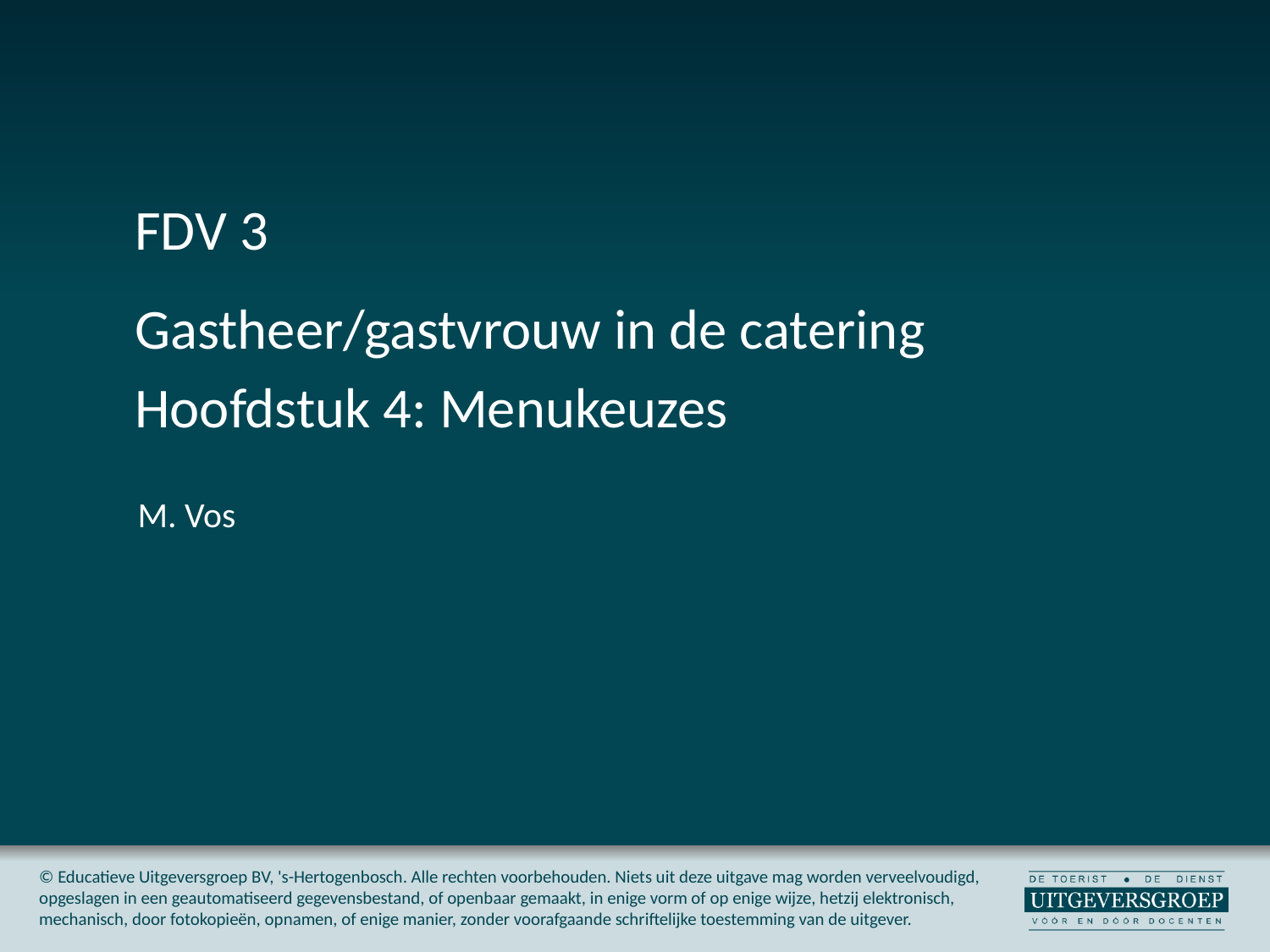

FDV 3
Gastheer/gastvrouw in de catering
Hoofdstuk 4: Menukeuzes
M. Vos